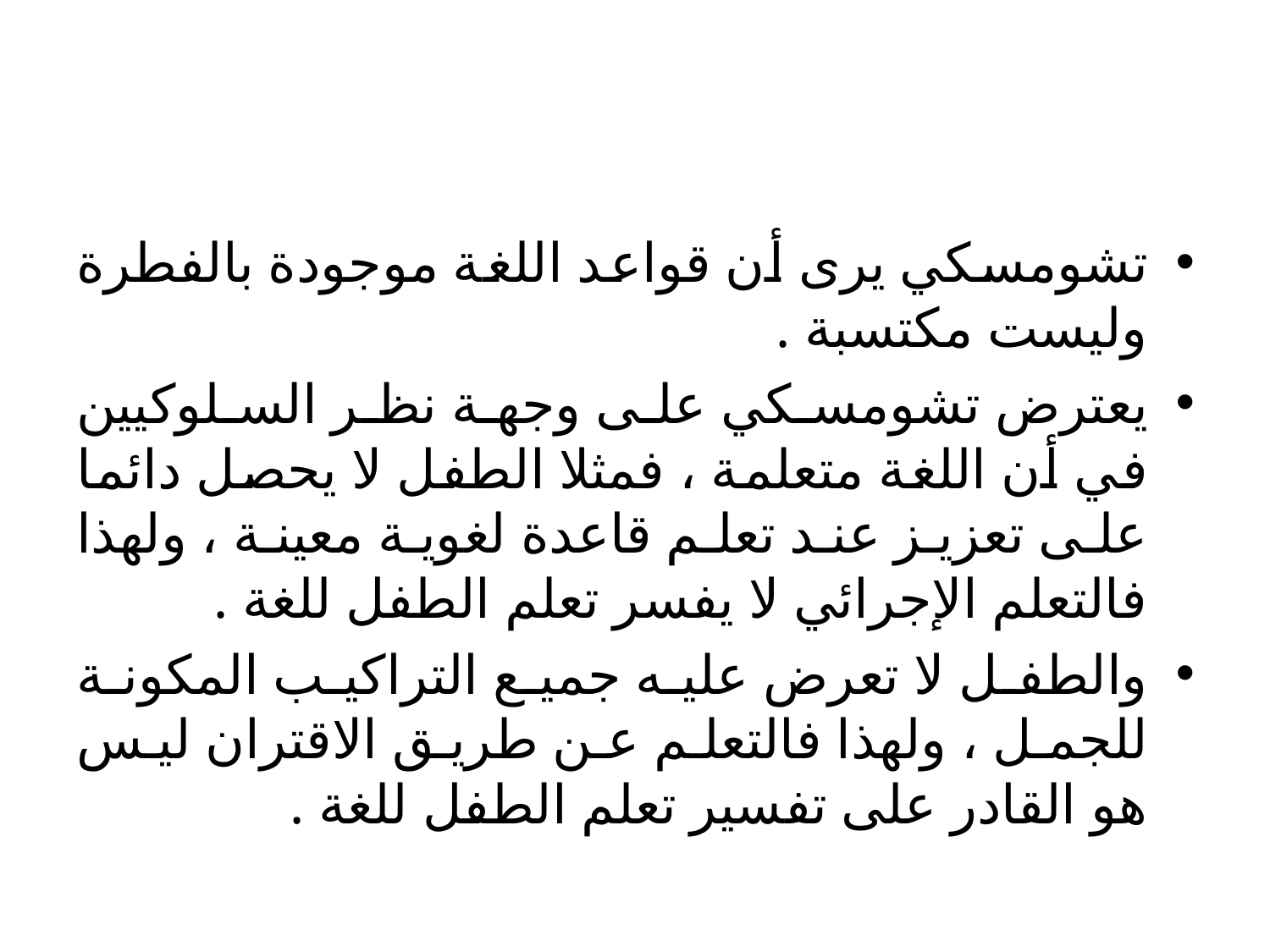

#
تشومسكي يرى أن قواعد اللغة موجودة بالفطرة وليست مكتسبة .
يعترض تشومسكي على وجهة نظر السلوكيين في أن اللغة متعلمة ، فمثلا الطفل لا يحصل دائما على تعزيز عند تعلم قاعدة لغوية معينة ، ولهذا فالتعلم الإجرائي لا يفسر تعلم الطفل للغة .
والطفل لا تعرض عليه جميع التراكيب المكونة للجمل ، ولهذا فالتعلم عن طريق الاقتران ليس هو القادر على تفسير تعلم الطفل للغة .